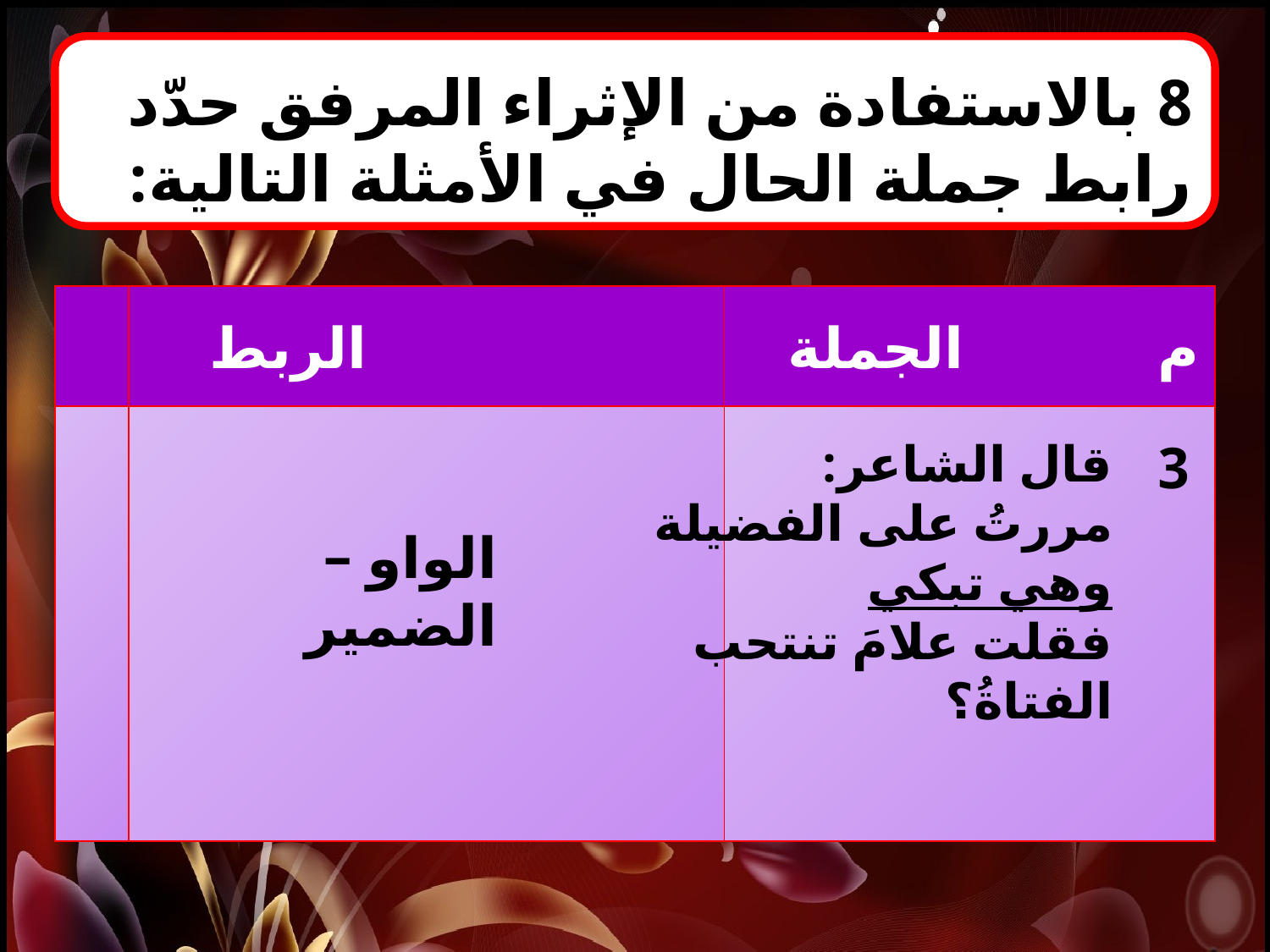

8 بالاستفادة من الإثراء المرفق حدّد رابط جملة الحال في الأمثلة التالية:
|  |  |  |
| --- | --- | --- |
|  |  |  |
الربط
الجملة
م
قال الشاعر:
مررتُ على الفضيلة وهي تبكي
فقلت علامَ تنتحب الفتاةُ؟
3
الواو – الضمير